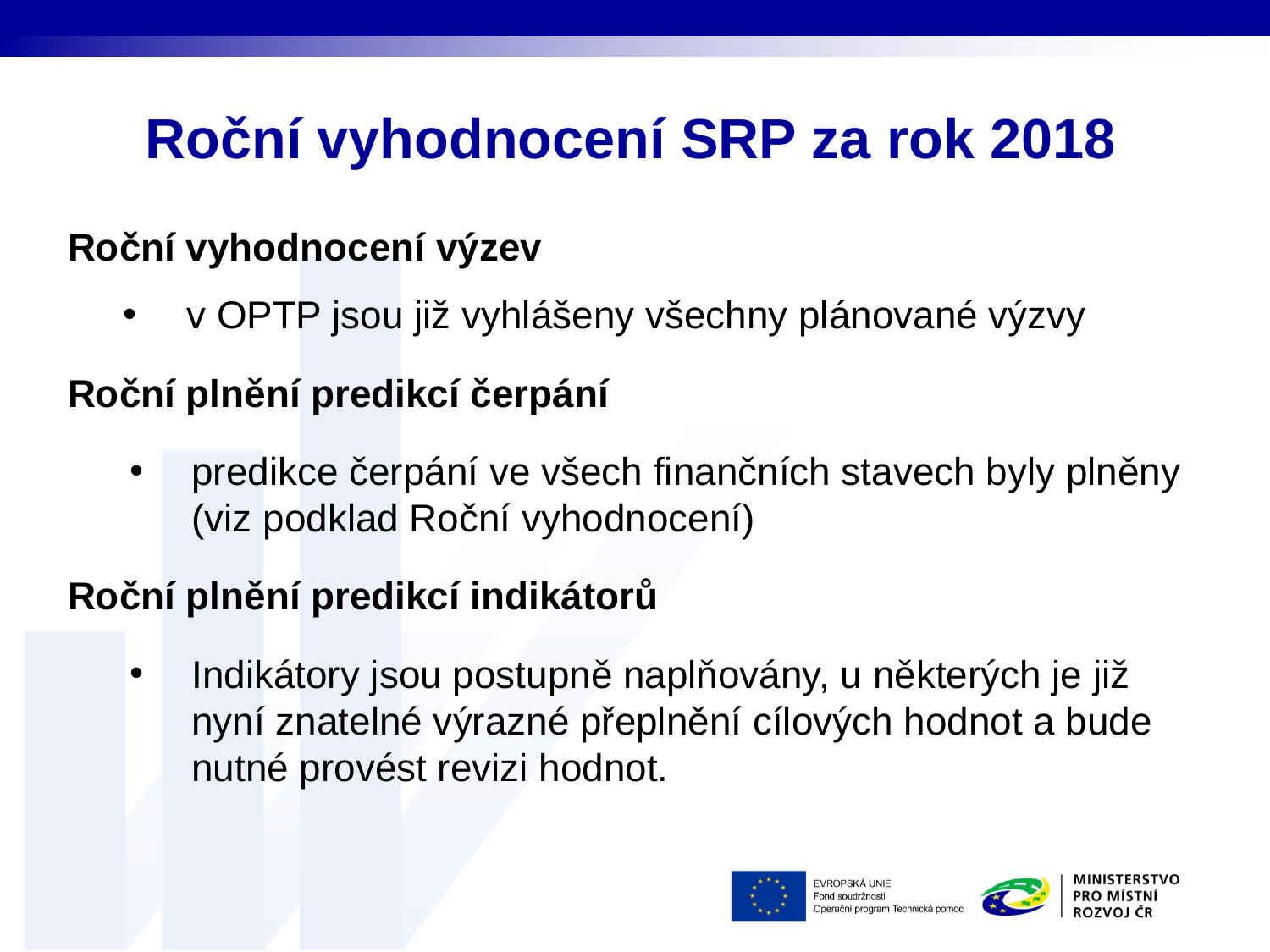

# Roční vyhodnocení SRP za rok 2018
Roční vyhodnocení výzev
v OPTP jsou již vyhlášeny všechny plánované výzvy
Roční plnění predikcí čerpání
predikce čerpání ve všech finančních stavech byly plněny (viz podklad Roční vyhodnocení)
Roční plnění predikcí indikátorů
Indikátory jsou postupně naplňovány, u některých je již nyní znatelné výrazné přeplnění cílových hodnot a bude nutné provést revizi hodnot.